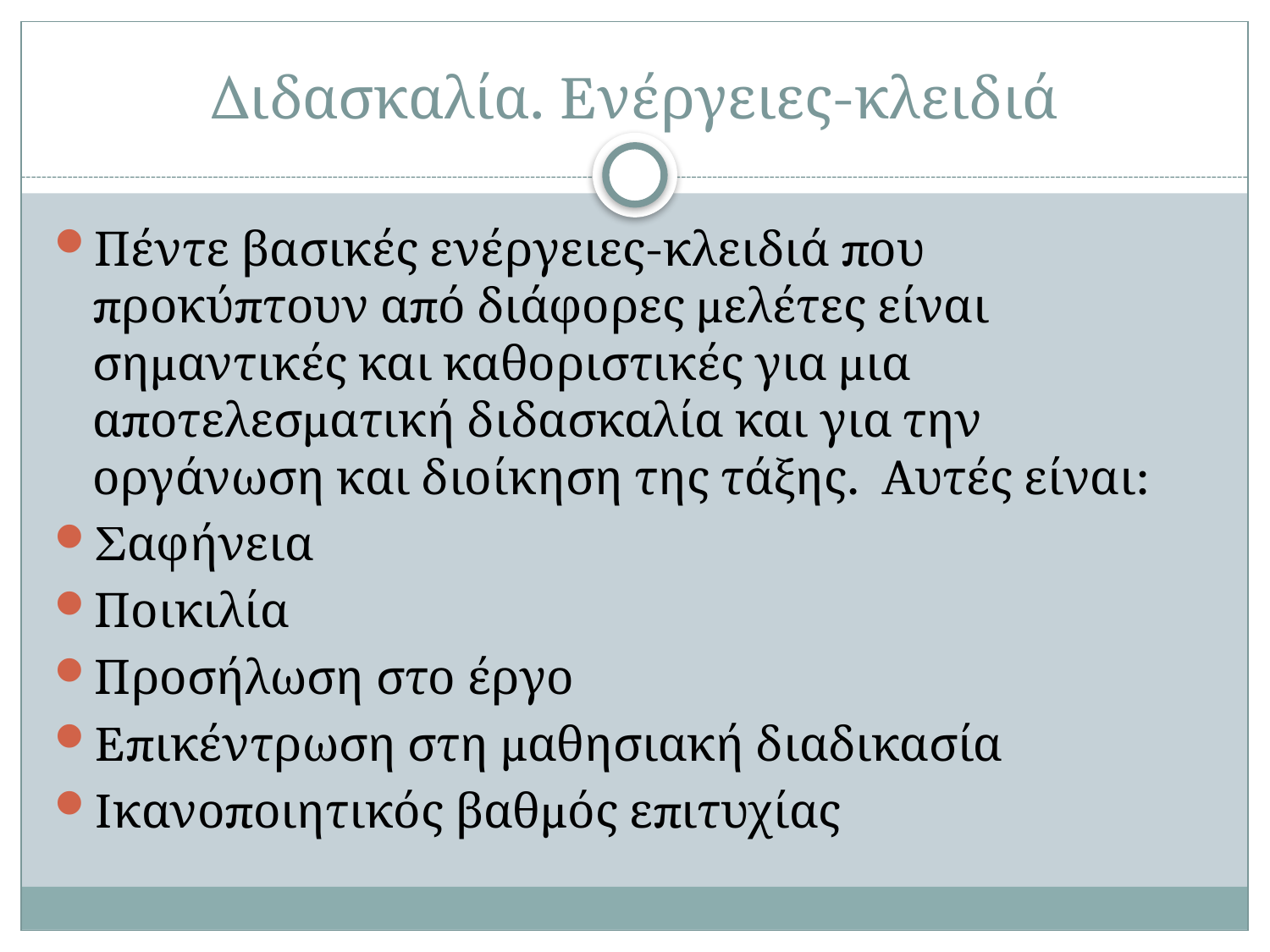

# Διδασκαλία. Ενέργειες-κλειδιά
Πέντε βασικές ενέργειες-κλειδιά που προκύπτουν από διάφορες μελέτες είναι σημαντικές και καθοριστικές για μια αποτελεσματική διδασκαλία και για την οργάνωση και διοίκηση της τάξης.  Aυτές είναι:
Σαφήνεια
Ποικιλία
Προσήλωση στο έργο
Eπικέντρωση στη μαθησιακή διαδικασία
Iκανοποιητικός βαθμός επιτυχίας